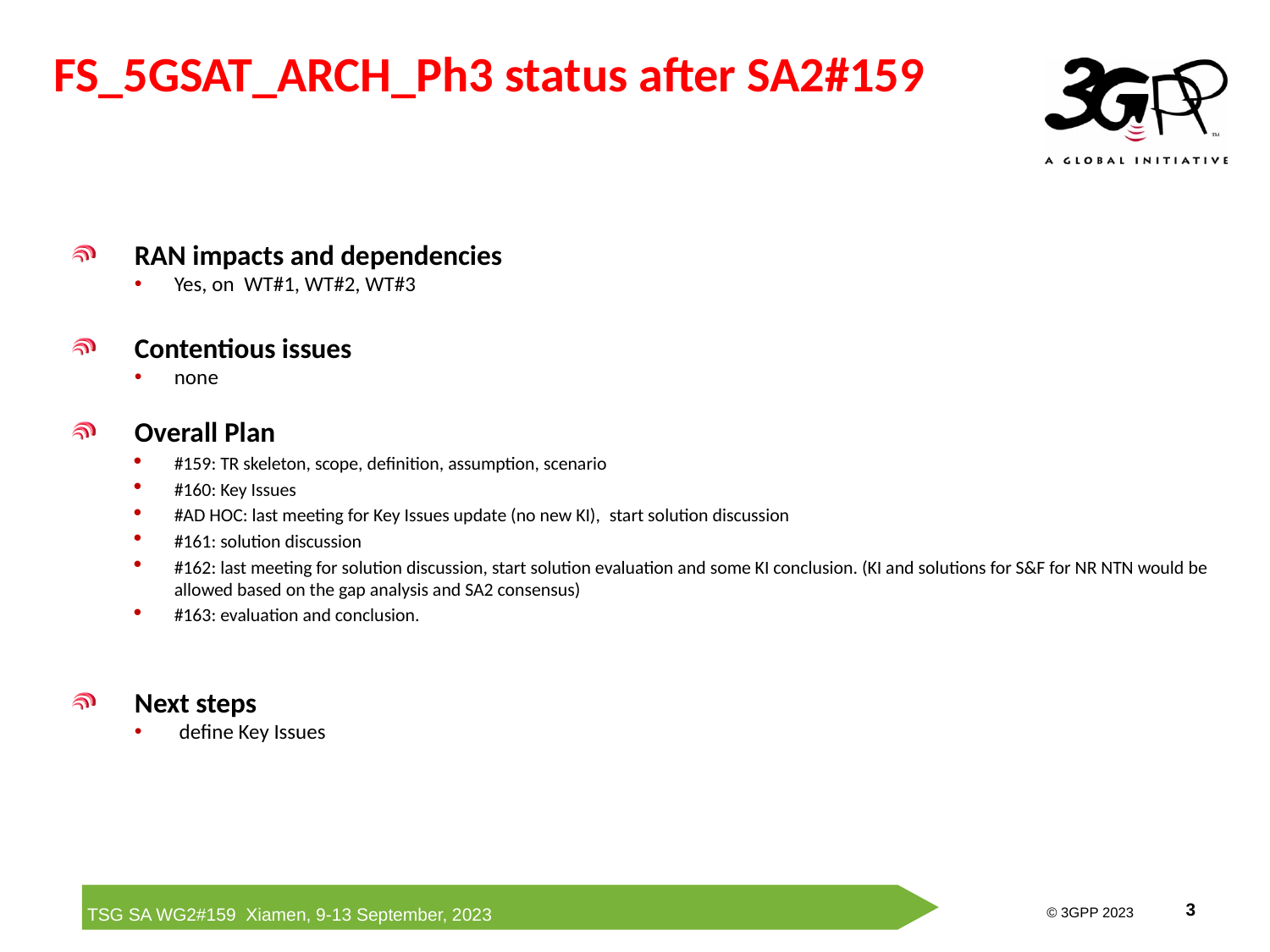

FS_5GSAT_ARCH_Ph3 status after SA2#159

RAN impacts and dependencies
Yes, on  WT#1, WT#2, WT#3

Contentious issues
none

Overall Plan
#159: TR skeleton, scope, definition, assumption, scenario
#160: Key Issues
#AD HOC: last meeting for Key Issues update (no new KI),  start solution discussion
#161: solution discussion
#162: last meeting for solution discussion, start solution evaluation and some KI conclusion. (KI and solutions for S&F for NR NTN would be allowed based on the gap analysis and SA2 consensus)
#163: evaluation and conclusion.

Next steps
 define Key Issues